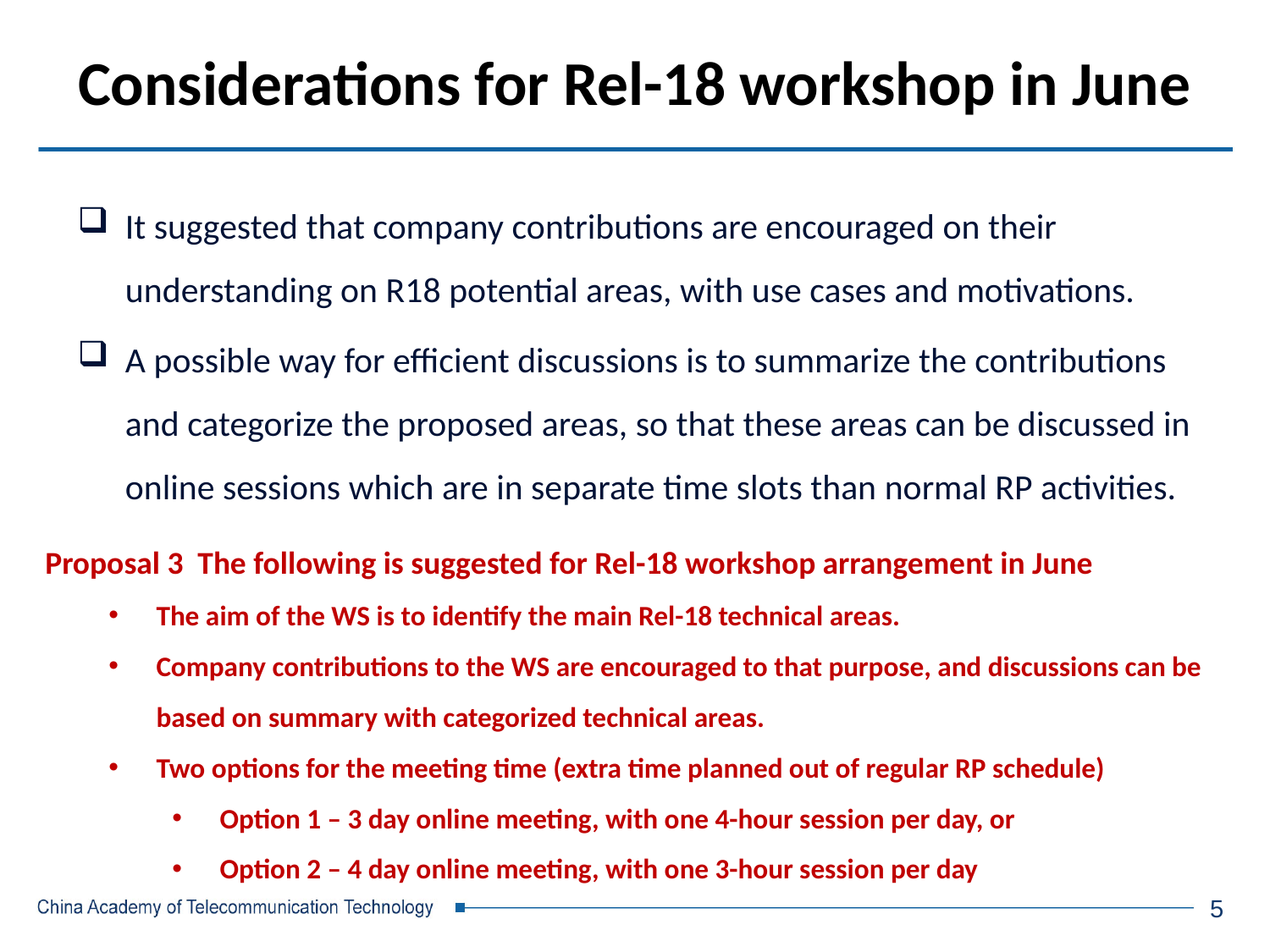

# Considerations for Rel-18 workshop in June
It suggested that company contributions are encouraged on their understanding on R18 potential areas, with use cases and motivations.
A possible way for efficient discussions is to summarize the contributions and categorize the proposed areas, so that these areas can be discussed in online sessions which are in separate time slots than normal RP activities.
Proposal 3  The following is suggested for Rel-18 workshop arrangement in June
The aim of the WS is to identify the main Rel-18 technical areas.
Company contributions to the WS are encouraged to that purpose, and discussions can be based on summary with categorized technical areas.
Two options for the meeting time (extra time planned out of regular RP schedule)
Option 1 – 3 day online meeting, with one 4-hour session per day, or
Option 2 – 4 day online meeting, with one 3-hour session per day
5